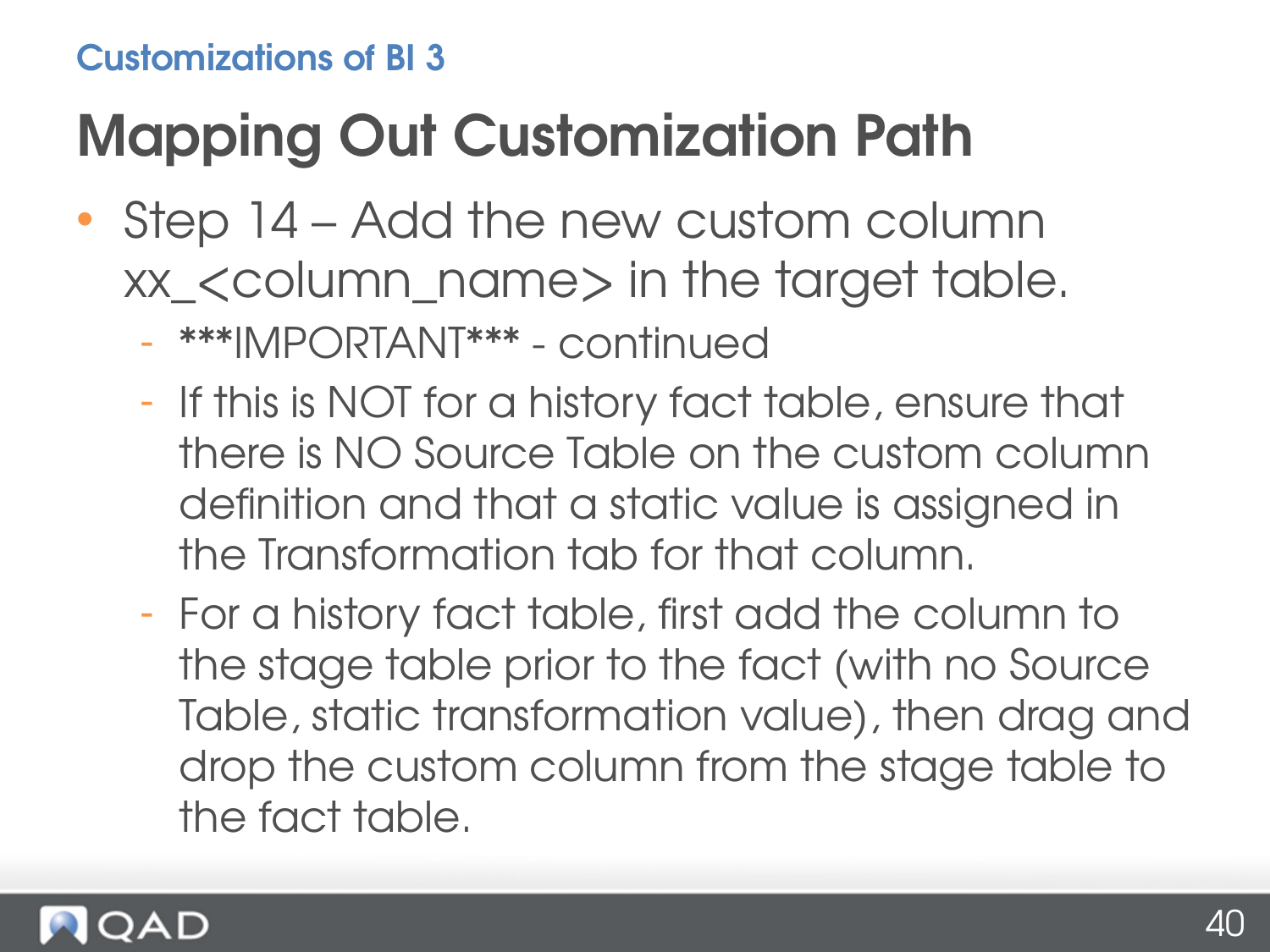

Customizations of BI 3
# Mapping Out Customization Path
Step 14 – Add the new custom column xx_<column_name> in the target table.
***IMPORTANT*** - continued
If this is NOT for a history fact table, ensure that there is NO Source Table on the custom column definition and that a static value is assigned in the Transformation tab for that column.
For a history fact table, first add the column to the stage table prior to the fact (with no Source Table, static transformation value), then drag and drop the custom column from the stage table to the fact table.
40